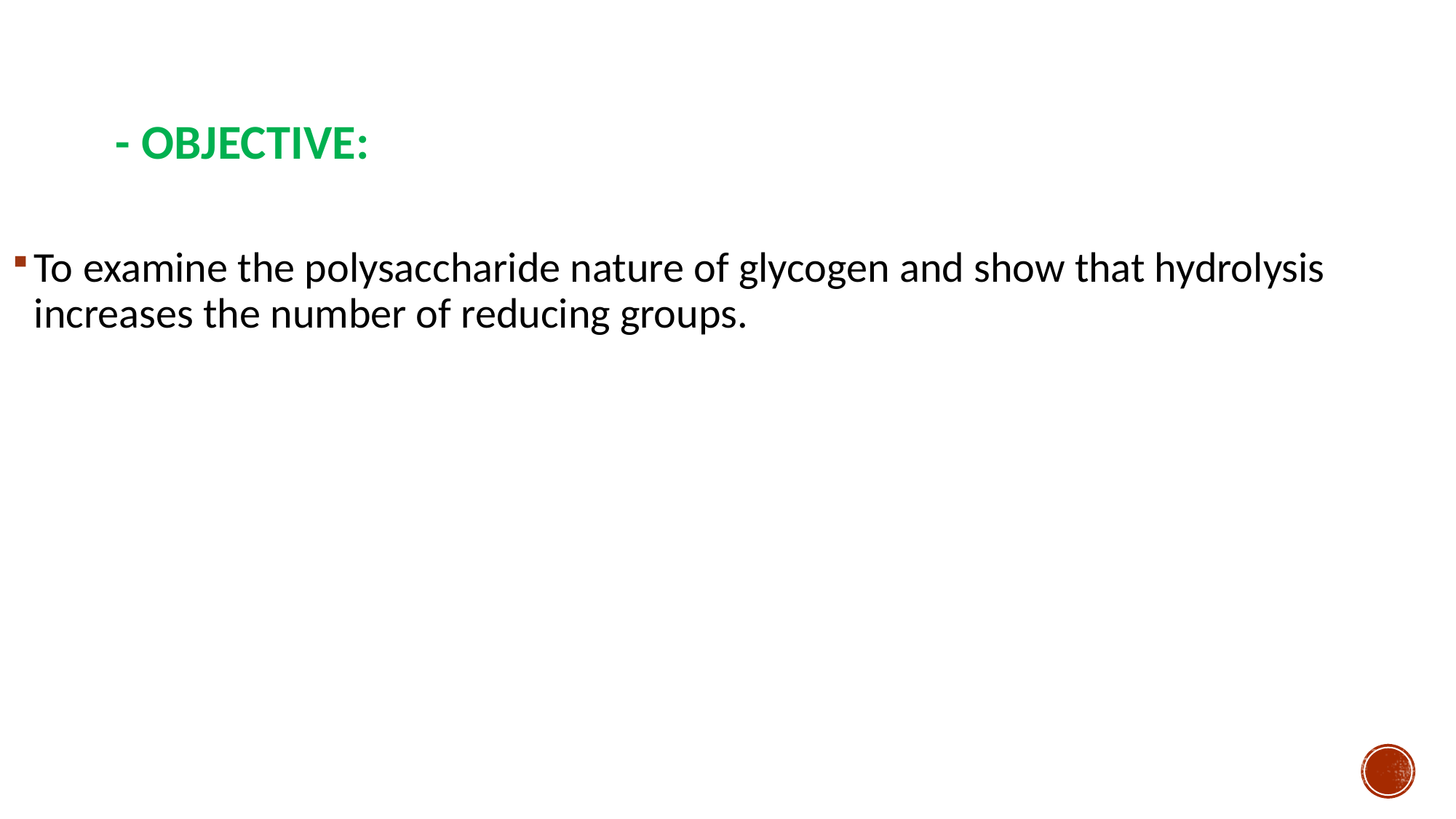

# - Objective:
To examine the polysaccharide nature of glycogen and show that hydrolysis increases the number of reducing groups.